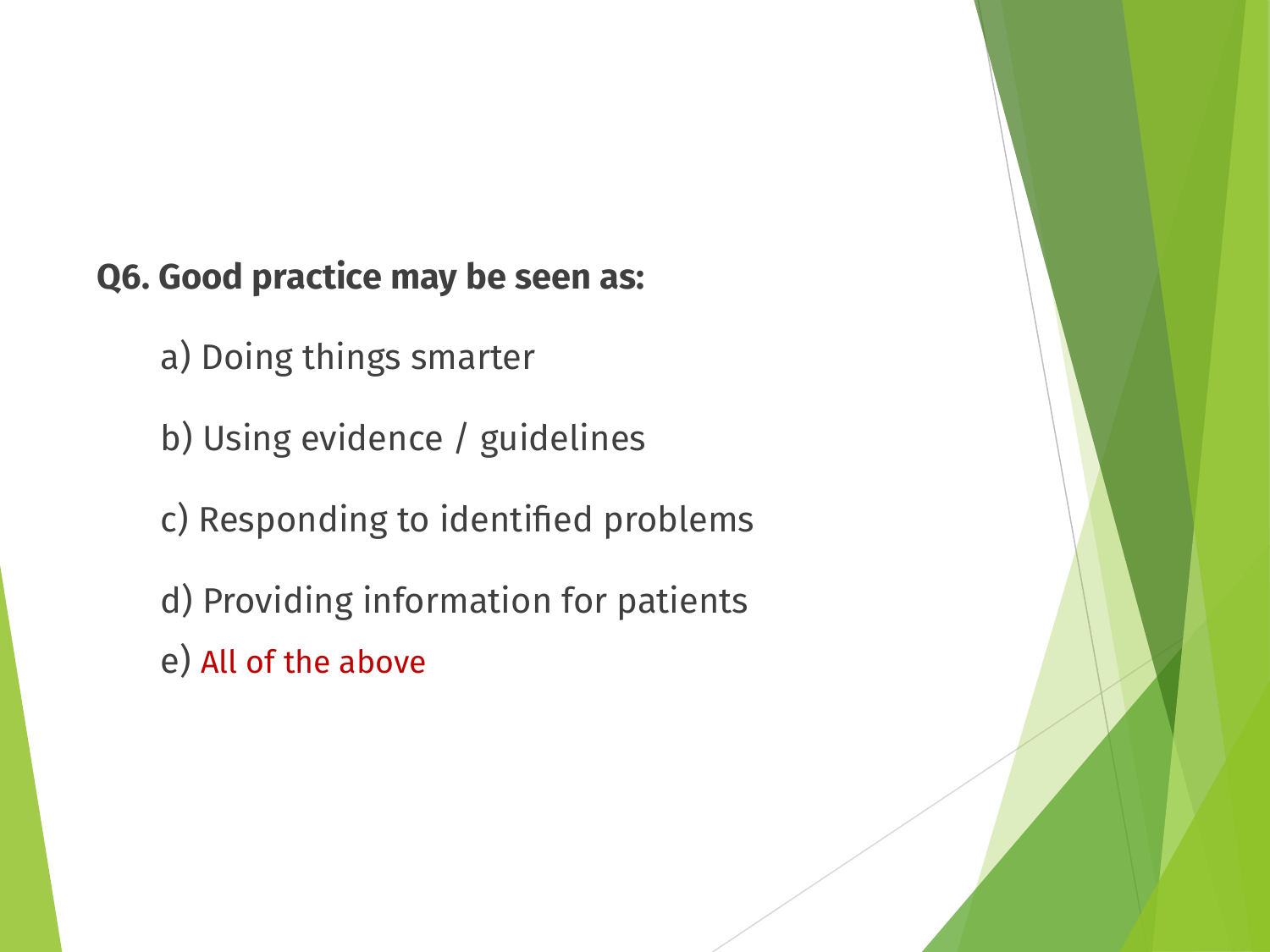

Q6. Good practice may be seen as:
a) Doing things smarter
b) Using evidence / guidelines
c) Responding to identified problems
d) Providing information for patients
e) All of the above